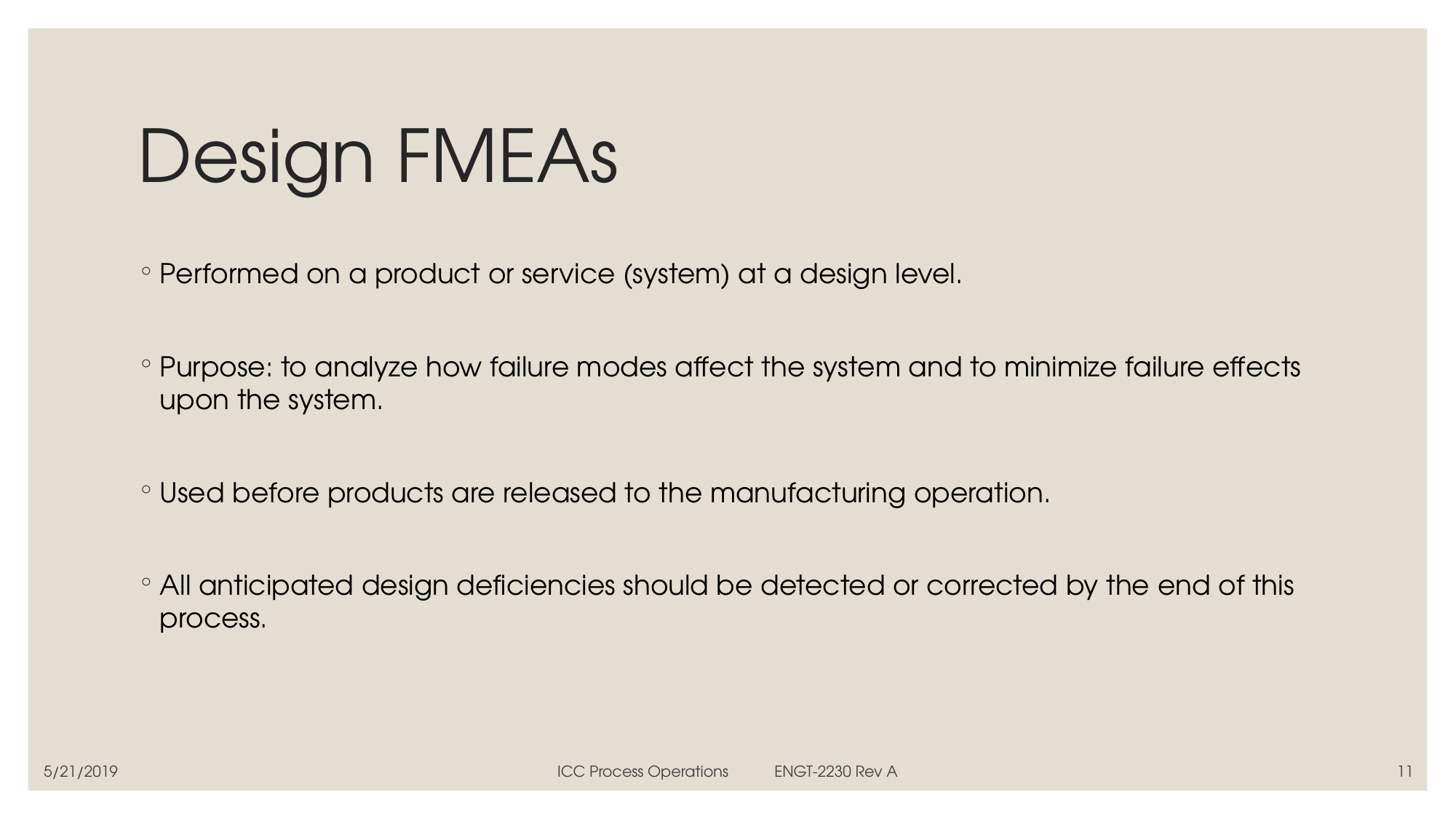

# Design FMEAs
Performed on a product or service (system) at a design level.

Purpose: to analyze how failure modes affect the system and to minimize failure effects upon the system.

Used before products are released to the manufacturing operation.

All anticipated design deficiencies should be detected or corrected by the end of this process.
5/21/2019
ICC Process Operations           ENGT-2230 Rev A
11